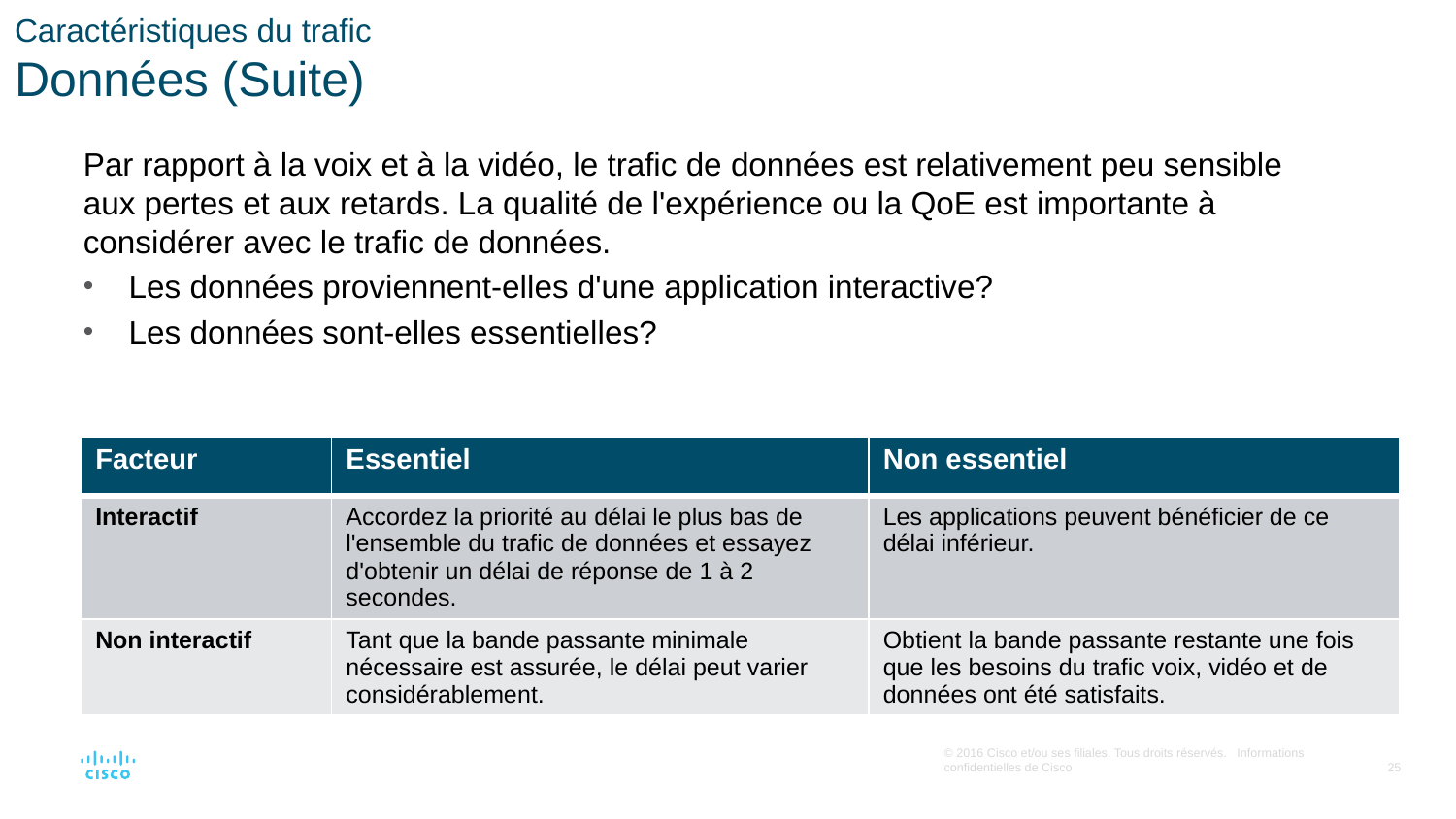

# Caractéristiques du trafic Données (Suite)
Par rapport à la voix et à la vidéo, le trafic de données est relativement peu sensible aux pertes et aux retards. La qualité de l'expérience ou la QoE est importante à considérer avec le trafic de données.
Les données proviennent-elles d'une application interactive?
Les données sont-elles essentielles?

| Facteur | Essentiel | Non essentiel |
| --- | --- | --- |
| Interactif | Accordez la priorité au délai le plus bas de l'ensemble du trafic de données et essayez d'obtenir un délai de réponse de 1 à 2 secondes. | Les applications peuvent bénéficier de ce délai inférieur. |
| Non interactif | Tant que la bande passante minimale nécessaire est assurée, le délai peut varier considérablement. | Obtient la bande passante restante une fois que les besoins du trafic voix, vidéo et de données ont été satisfaits. |